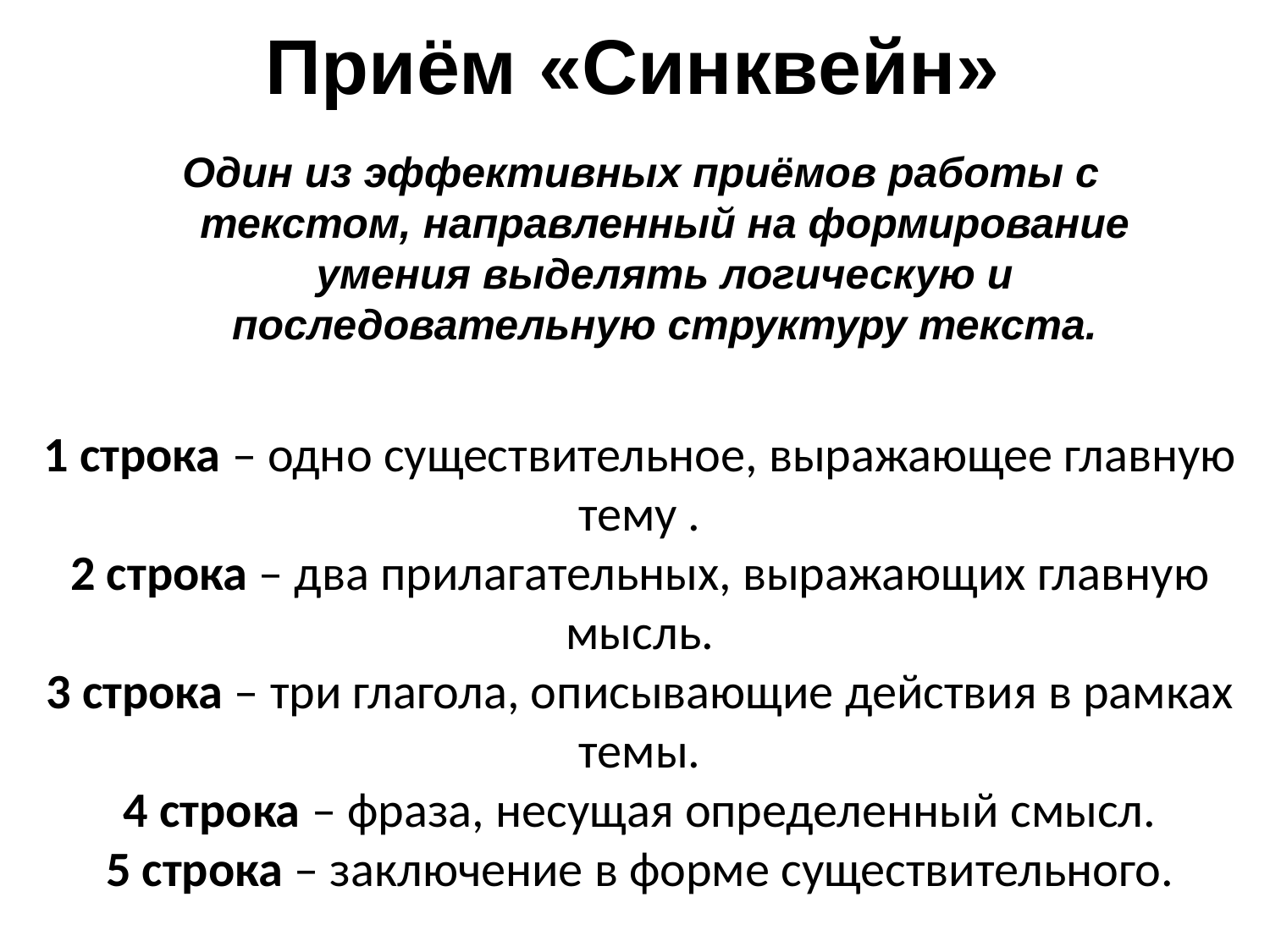

# Приём «Синквейн»
Один из эффективных приёмов работы с текстом, направленный на формирование умения выделять логическую и последовательную структуру текста.

1 строка – одно существительное, выражающее главную тему .
2 строка – два прилагательных, выражающих главную мысль.
3 строка – три глагола, описывающие действия в рамках темы.
4 строка – фраза, несущая определенный смысл.
5 строка – заключение в форме существительного.